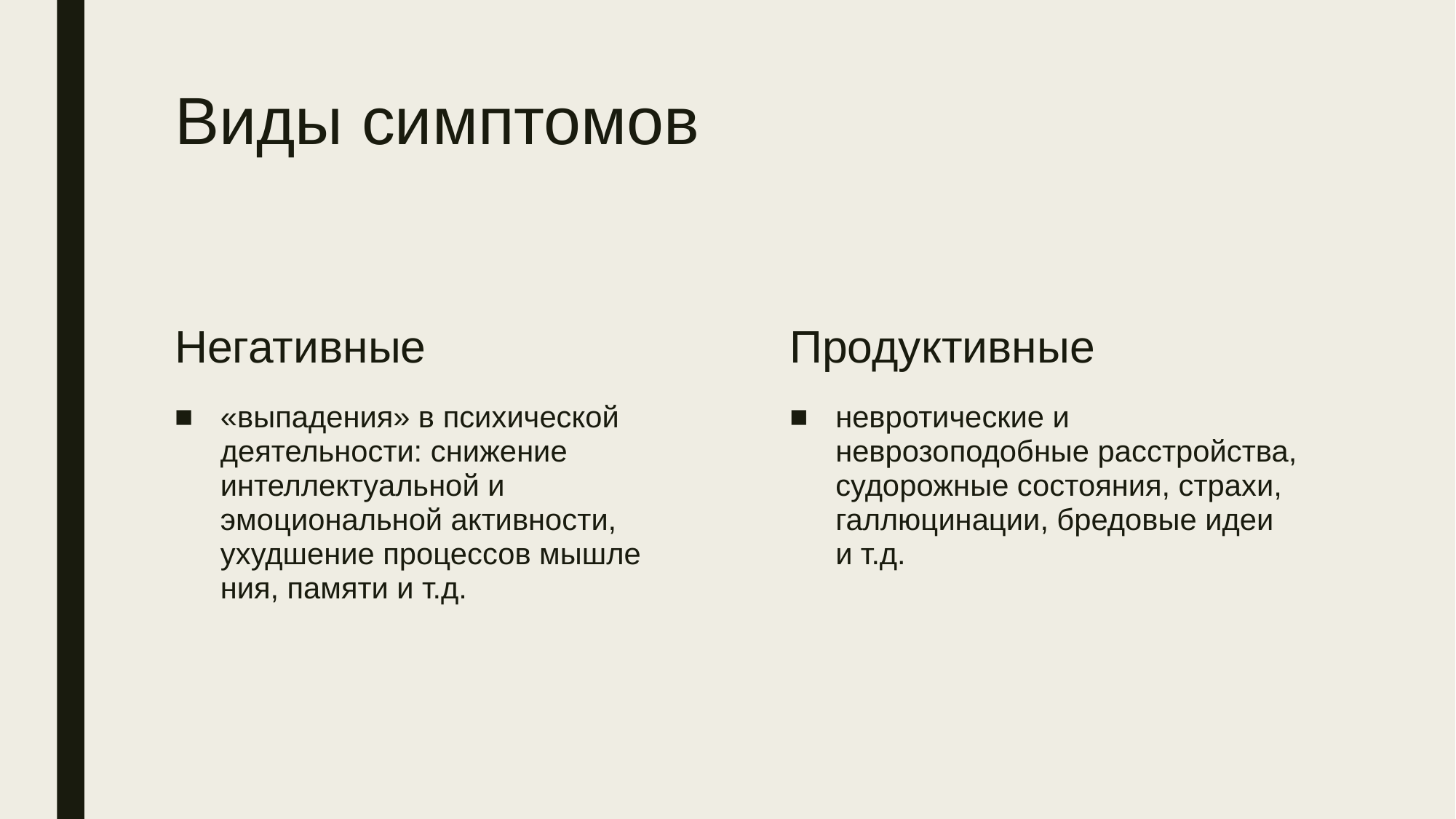

# Виды симптомов
Негативные
Продуктивные
«вы­падения» в психической деятельности: снижение интеллектуальной и эмоциональной активности, ухудшение процессов мышле­ния, памяти и т.д.

невротические и неврозоподобные расстройства, судорожные состояния, страхи, галлюцинации, бредовые идеи и т.д.